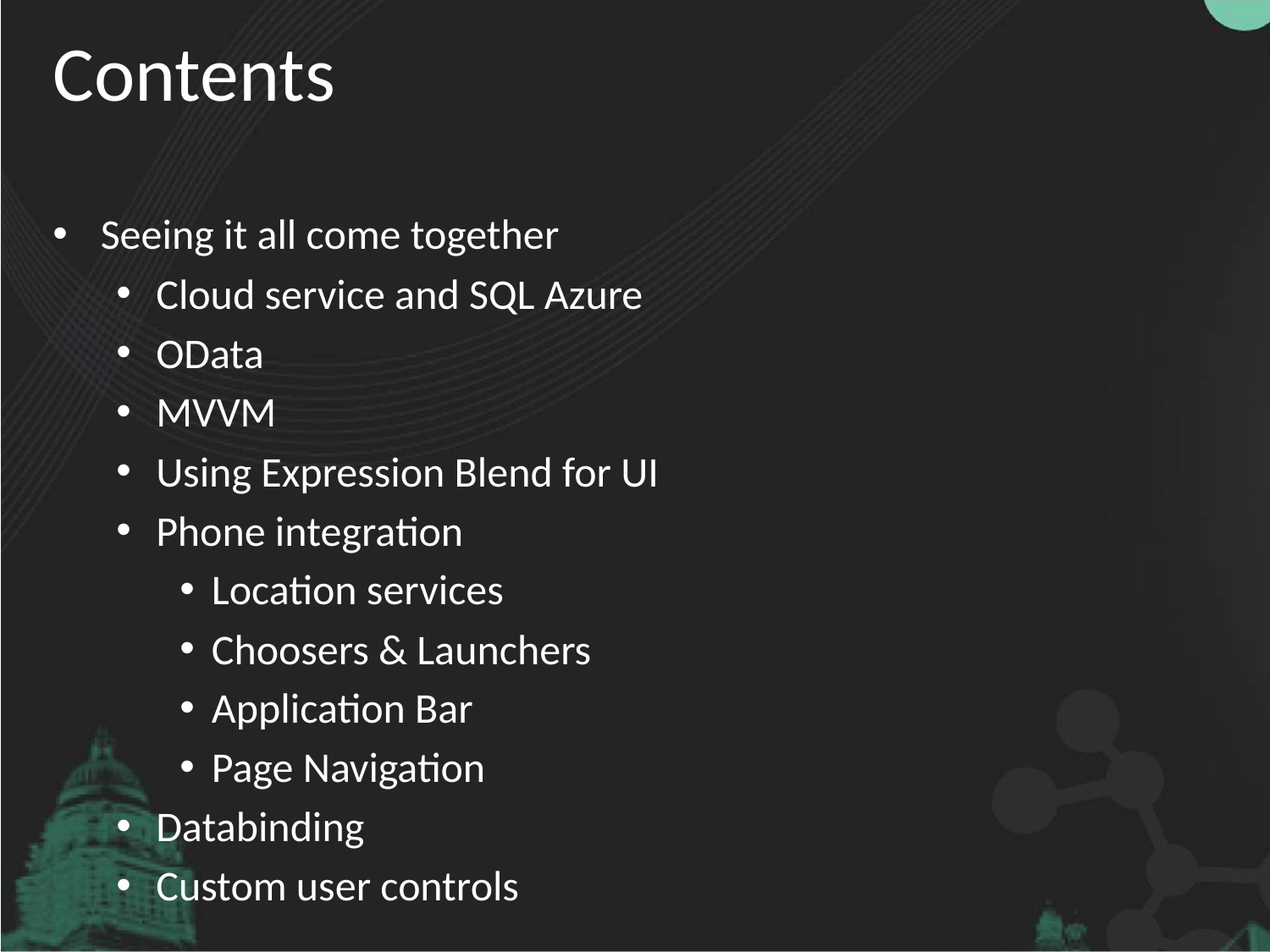

# Contents
Seeing it all come together
Cloud service and SQL Azure
OData
MVVM
Using Expression Blend for UI
Phone integration
Location services
Choosers & Launchers
Application Bar
Page Navigation
Databinding
Custom user controls